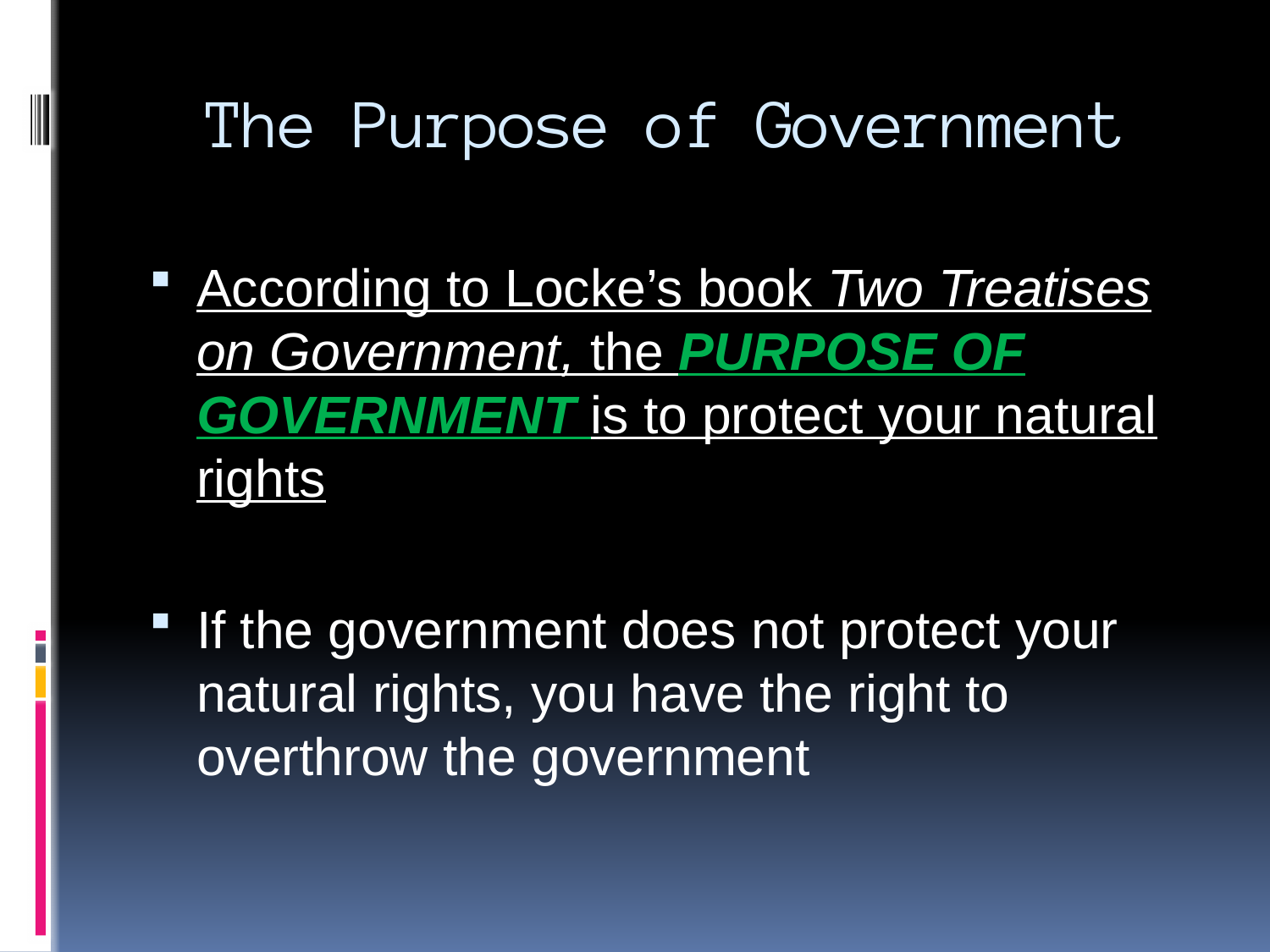

# The Purpose of Government
According to Locke’s book Two Treatises on Government, the PURPOSE OF GOVERNMENT is to protect your natural rights

If the government does not protect your natural rights, you have the right to overthrow the government